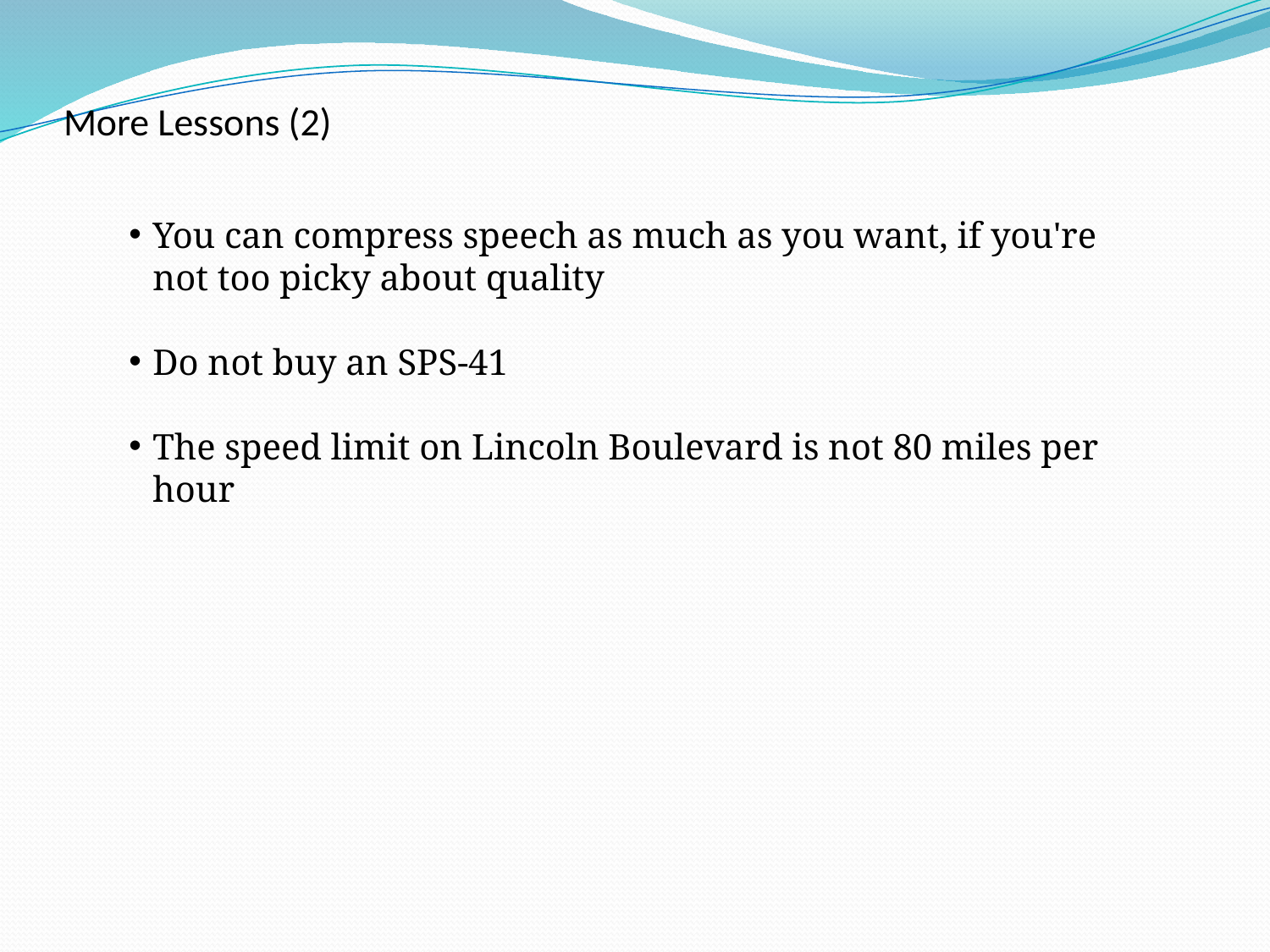

# More Lessons (2)

You can compress speech as much as you want, if you're not too picky about quality

Do not buy an SPS-41

The speed limit on Lincoln Boulevard is not 80 miles per hour